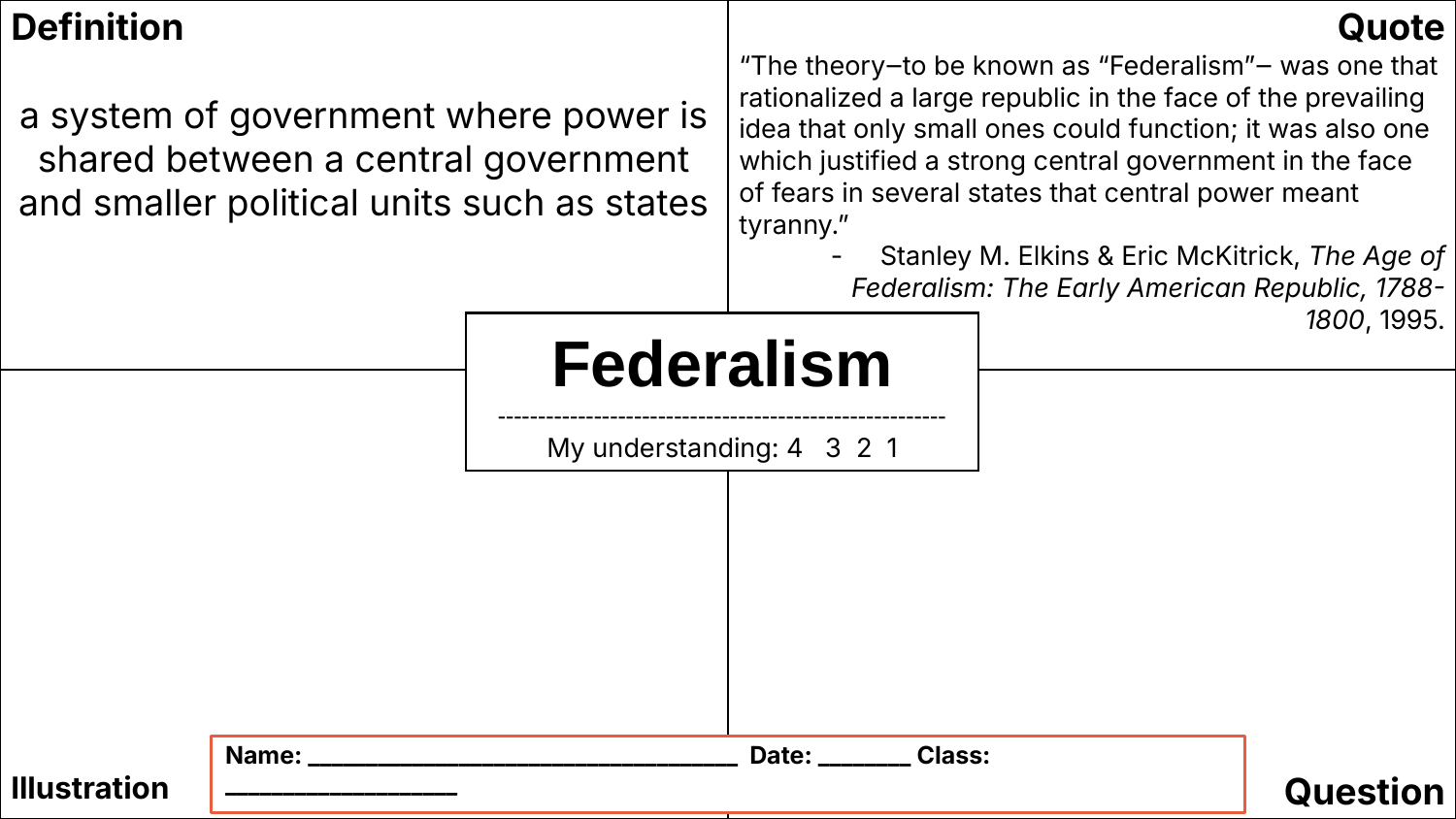

| Definition a system of government where power is shared between a central government and smaller political units such as states | Quote “The theory‒to be known as “Federalism”‒ was one that rationalized a large republic in the face of the prevailing idea that only small ones could function; it was also one which justified a strong central government in the face of fears in several states that central power meant tyranny.” Stanley M. Elkins & Eric McKitrick, The Age of Federalism: The Early American Republic, 1788-1800, 1995. |
| --- | --- |
| Illustration | Question |
Federalism
--------------------------------------------------------
My understanding: 4   3  2  1
Name: _____________________________________  Date: ________ Class: ____________________